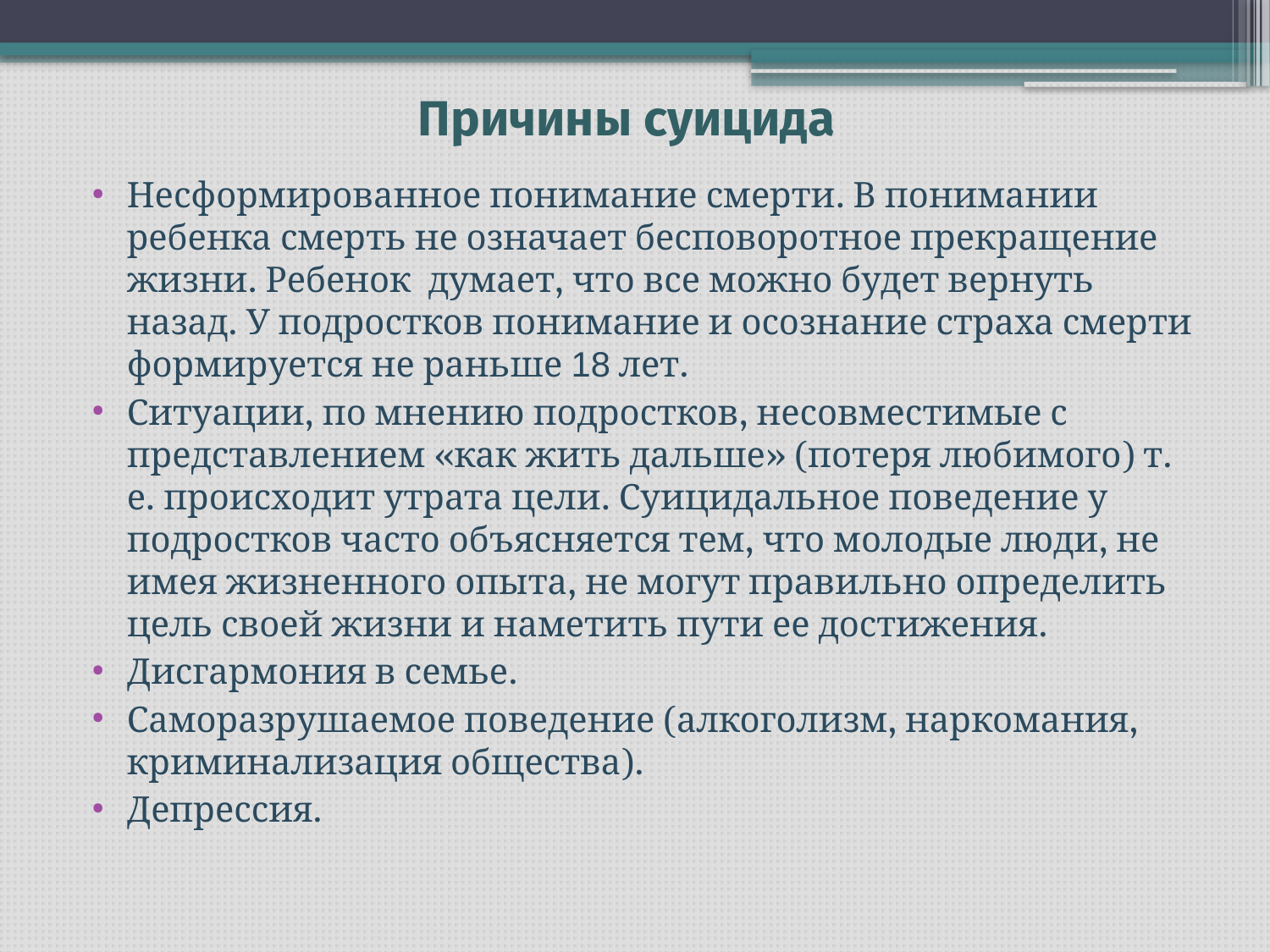

# Причины суицида
Несформированное понимание смерти. В понимании ребенка смерть не означает бесповоротное прекращение жизни. Ребенок  думает, что все можно будет вернуть назад. У подростков понимание и осознание страха смерти формируется не раньше 18 лет.
Ситуации, по мнению подростков, несовместимые с представлением «как жить дальше» (потеря любимого) т. е. происходит утрата цели. Суицидальное поведение у подростков часто объясняется тем, что молодые люди, не имея жизненного опыта, не могут правильно определить цель своей жизни и наметить пути ее достижения.
Дисгармония в семье.
Саморазрушаемое поведение (алкоголизм, наркомания, криминализация общества).
Депрессия.